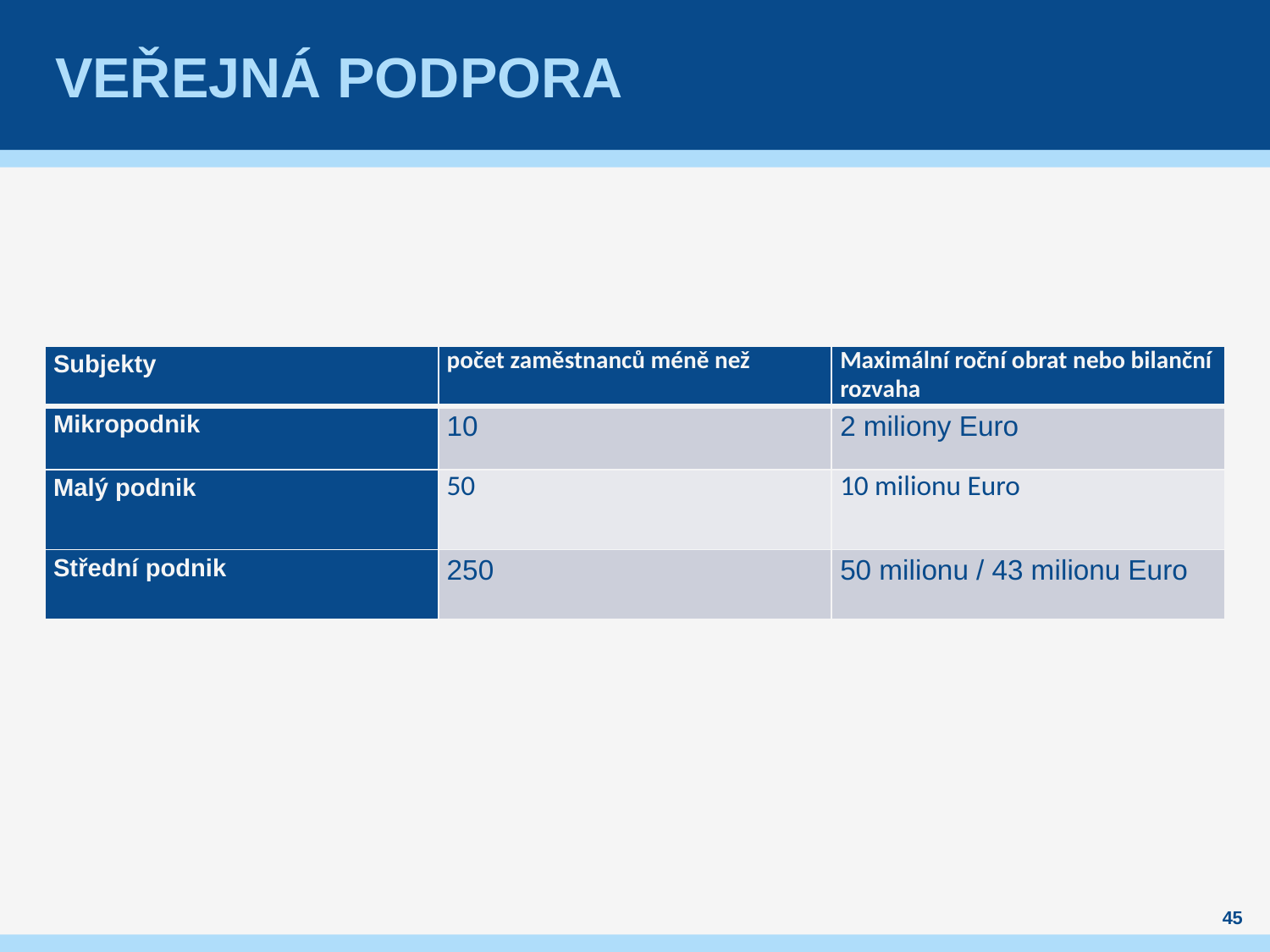

# Veřejná podpora
| Subjekty | počet zaměstnanců méně než | Maximální roční obrat nebo bilanční rozvaha |
| --- | --- | --- |
| Mikropodnik | 10 | 2 miliony Euro |
| Malý podnik | 50 | 10 milionu Euro |
| Střední podnik | 250 | 50 milionu / 43 milionu Euro |
45